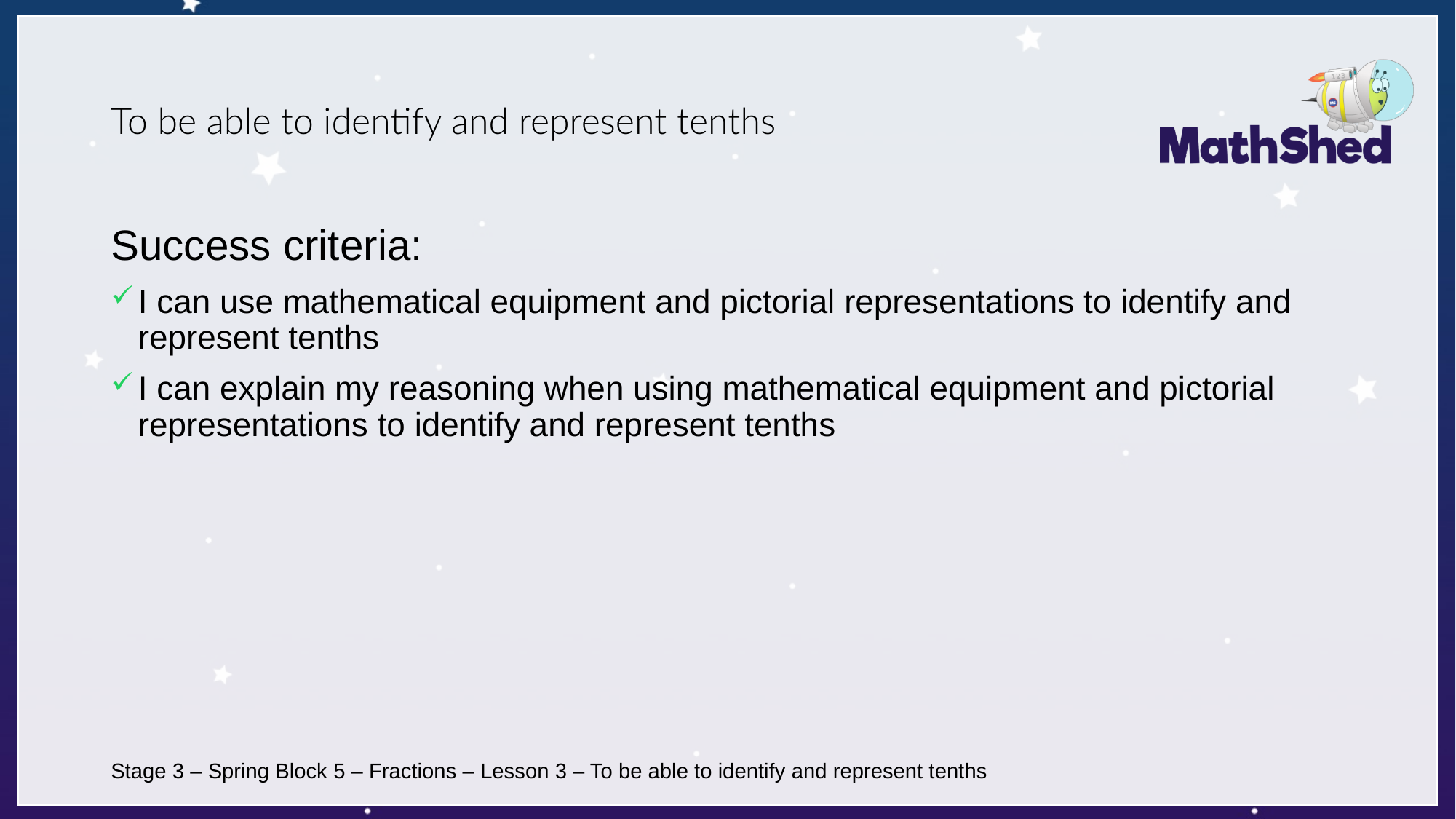

# To be able to identify and represent tenths
Success criteria:
I can use mathematical equipment and pictorial representations to identify and represent tenths
I can explain my reasoning when using mathematical equipment and pictorial representations to identify and represent tenths

Stage 3 – Spring Block 5 – Fractions – Lesson 3 – To be able to identify and represent tenths